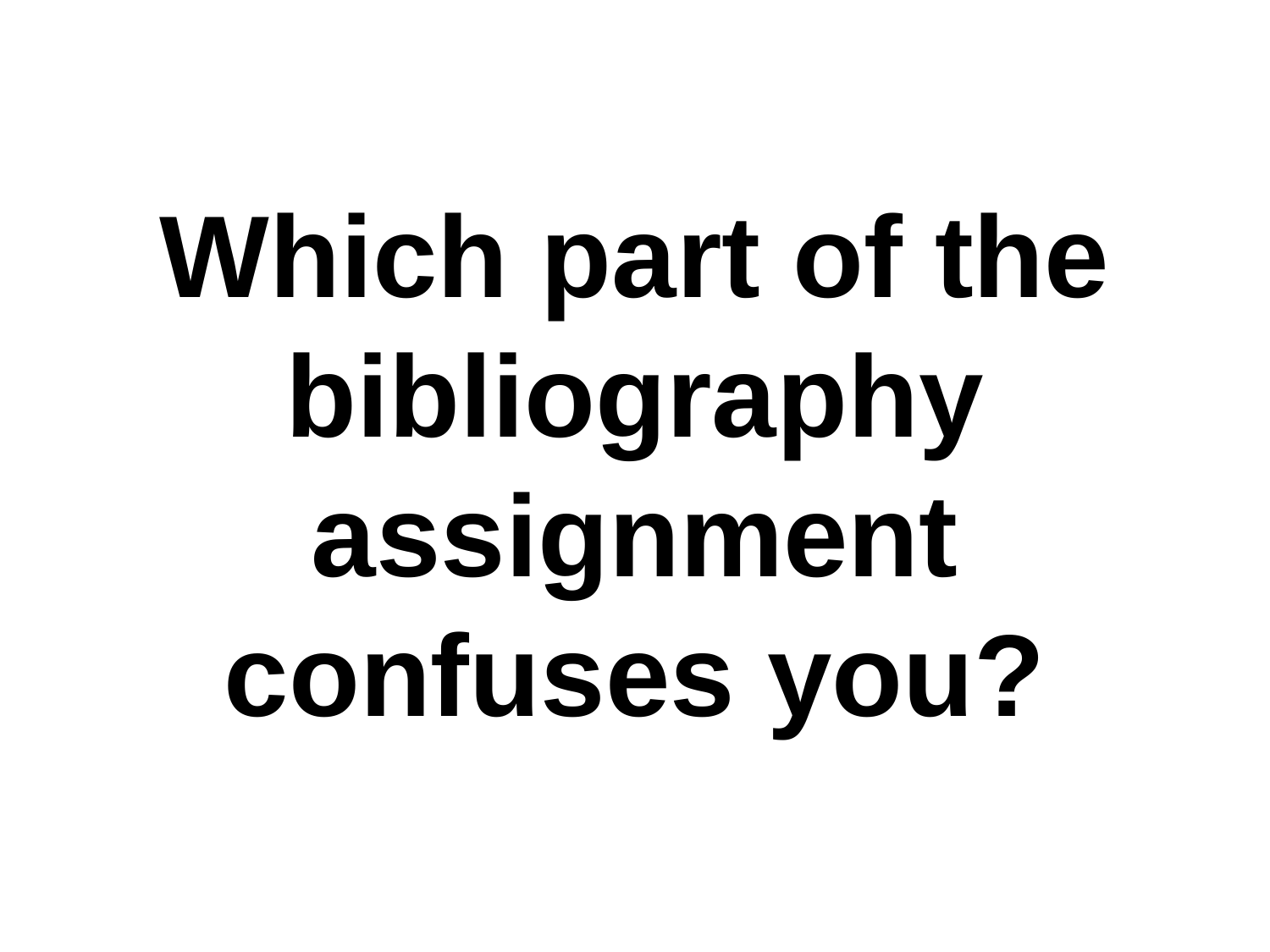

# Which part of the bibliography assignment confuses you?